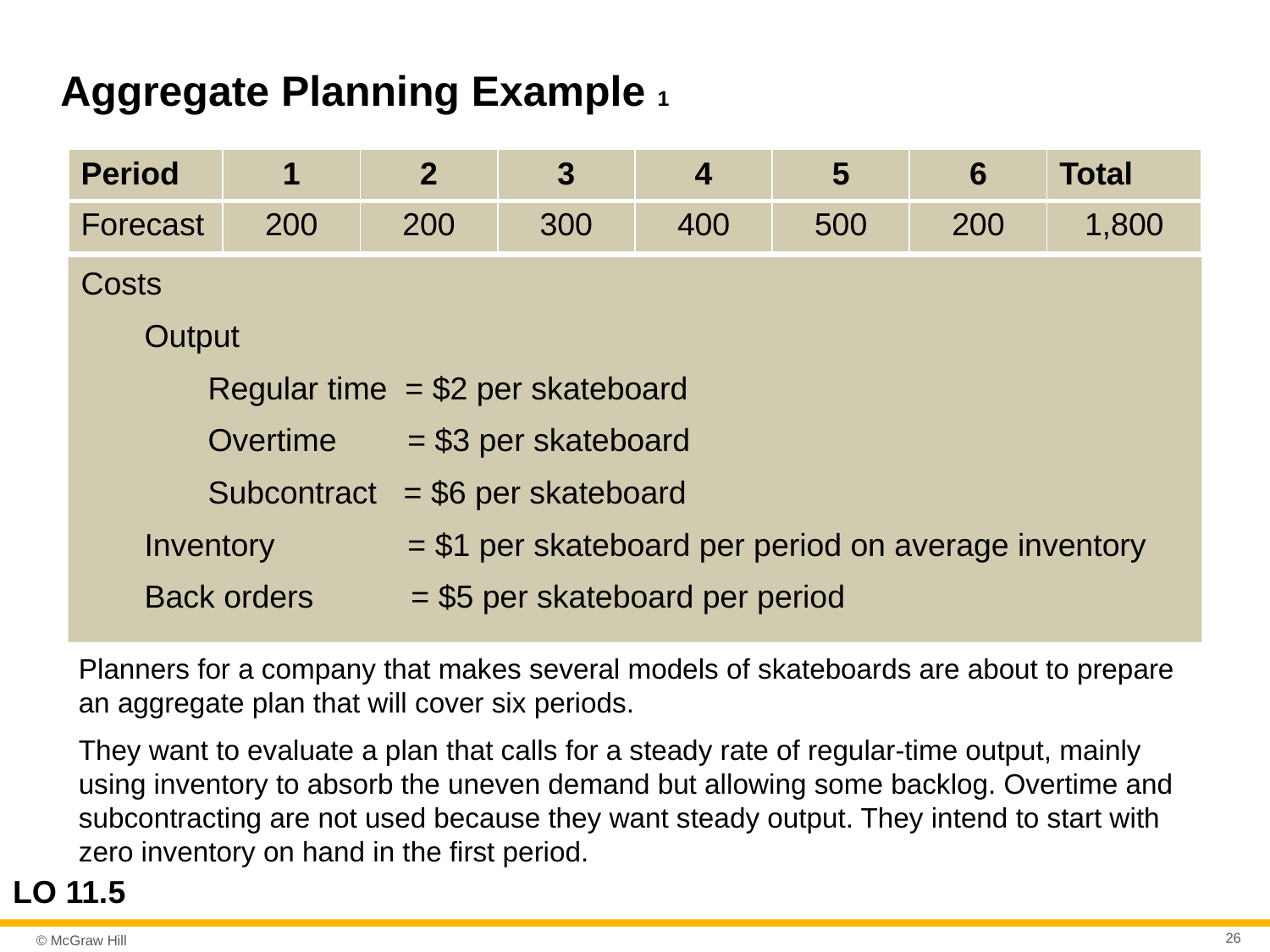

# Aggregate Planning Example 1
| Period | 1 | 2 | 3 | 4 | 5 | 6 | Total |
| --- | --- | --- | --- | --- | --- | --- | --- |
| Forecast | 200 | 200 | 300 | 400 | 500 | 200 | 1,800 |
Costs
Output
Regular time  = $2 per skateboard
Overtime        = $3 per skateboard
Subcontract   = $6 per skateboard
Inventory               = $1 per skateboard per period on average inventory
Back orders           = $5 per skateboard per period
Planners for a company that makes several models of skateboards are about to prepare an aggregate plan that will cover six periods.
They want to evaluate a plan that calls for a steady rate of regular-time output, mainly using inventory to absorb the uneven demand but allowing some backlog. Overtime and subcontracting are not used because they want steady output. They intend to start with zero inventory on hand in the first period.
LO 11.5